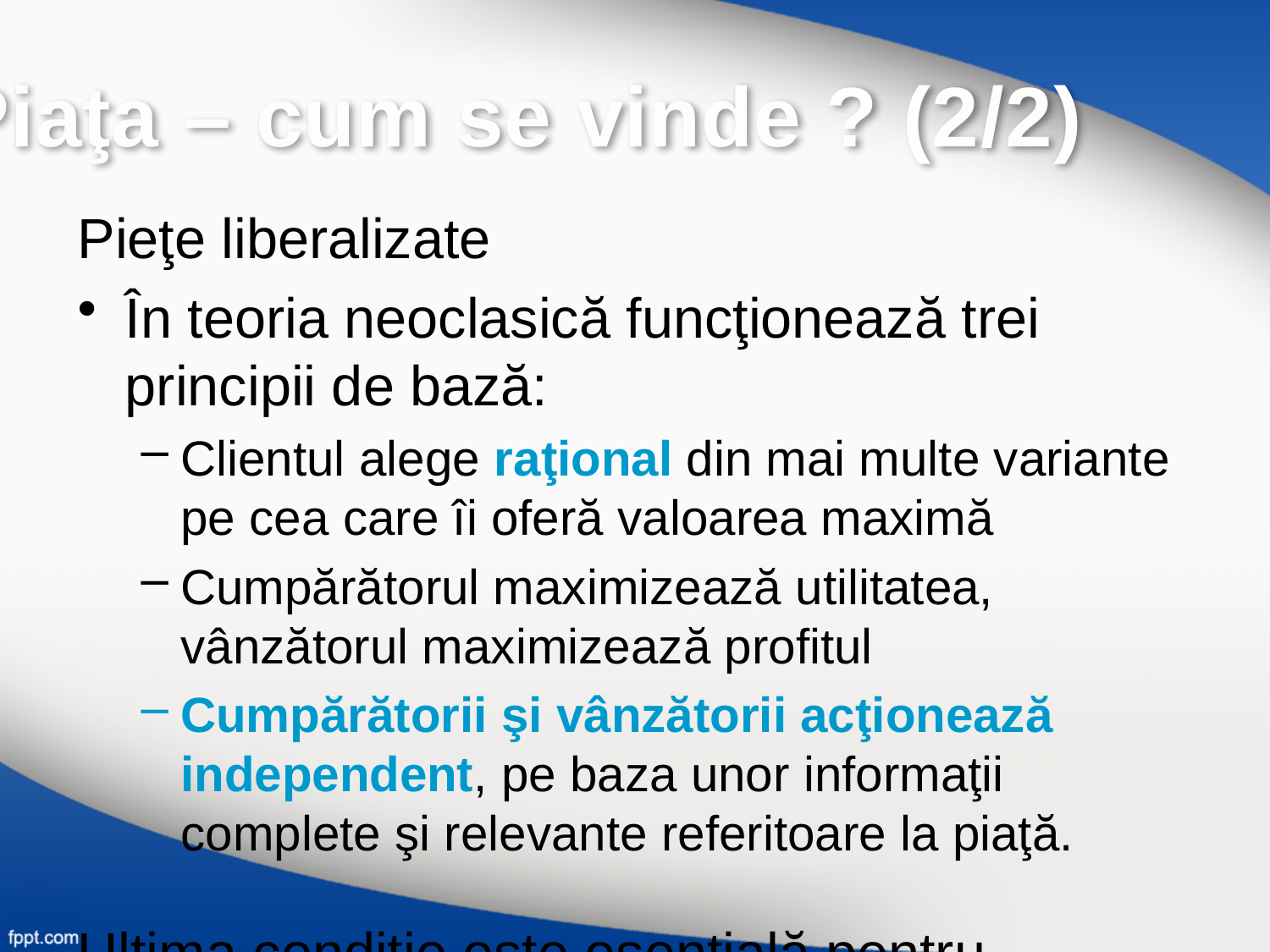

Piaţa – cum se vinde ? (2/2)
Pieţe liberalizate
În teoria neoclasică funcţionează trei principii de bază:
Clientul alege raţional din mai multe variante pe cea care îi oferă valoarea maximă
Cumpărătorul maximizează utilitatea, vânzătorul maximizează profitul
Cumpărătorii şi vânzătorii acţionează independent, pe baza unor informaţii complete şi relevante referitoare la piaţă.

Ultima condiție este esențială pentru funcționarea pieței de energie electrică,  neîndeplinirea ei putând conduce la compromiterea gravă a bunei funcționări a pieței.